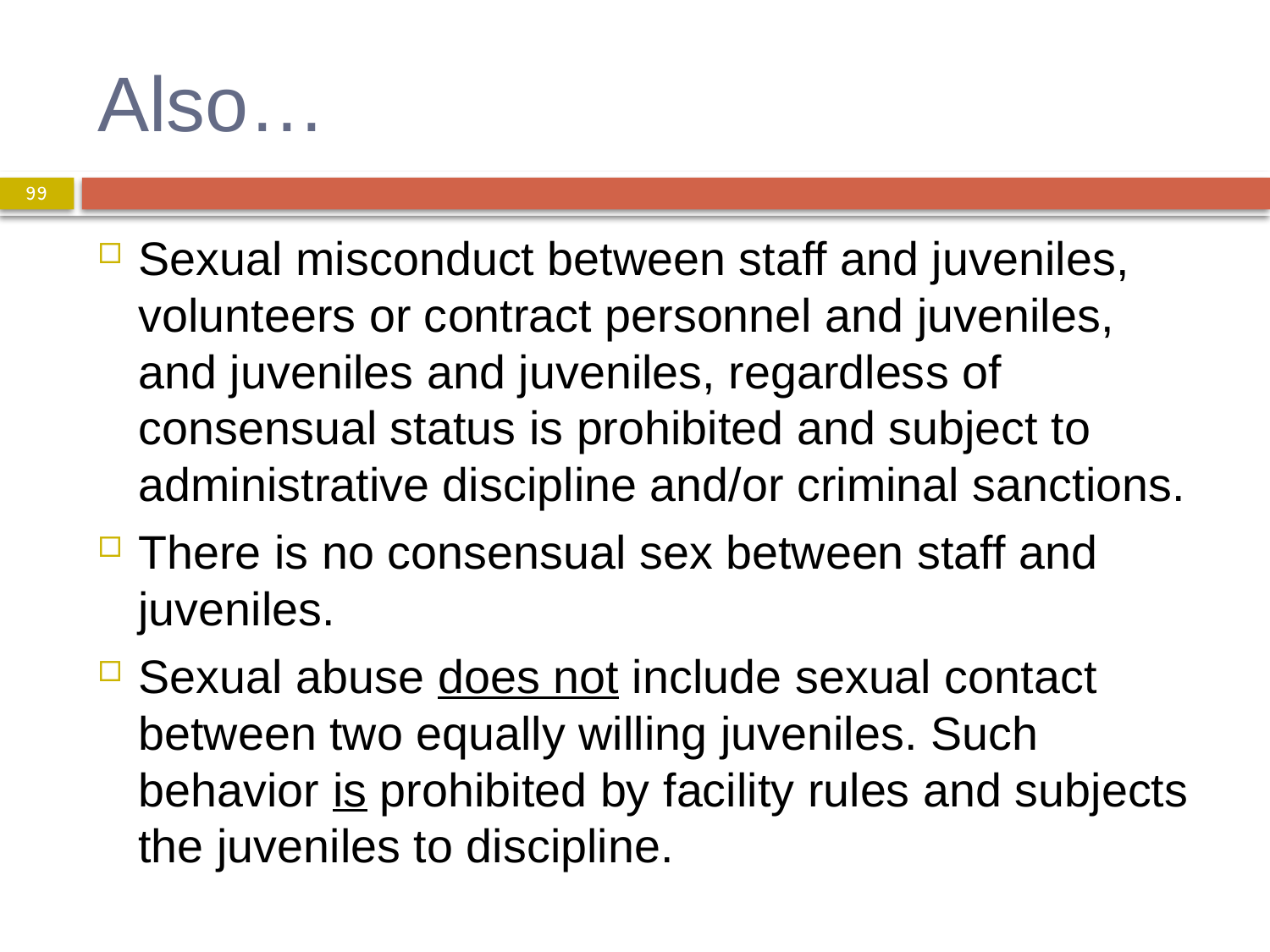

# Also…
99
Sexual misconduct between staff and juveniles, volunteers or contract personnel and juveniles, and juveniles and juveniles, regardless of consensual status is prohibited and subject to administrative discipline and/or criminal sanctions.
There is no consensual sex between staff and juveniles.
Sexual abuse does not include sexual contact between two equally willing juveniles. Such behavior is prohibited by facility rules and subjects the juveniles to discipline.